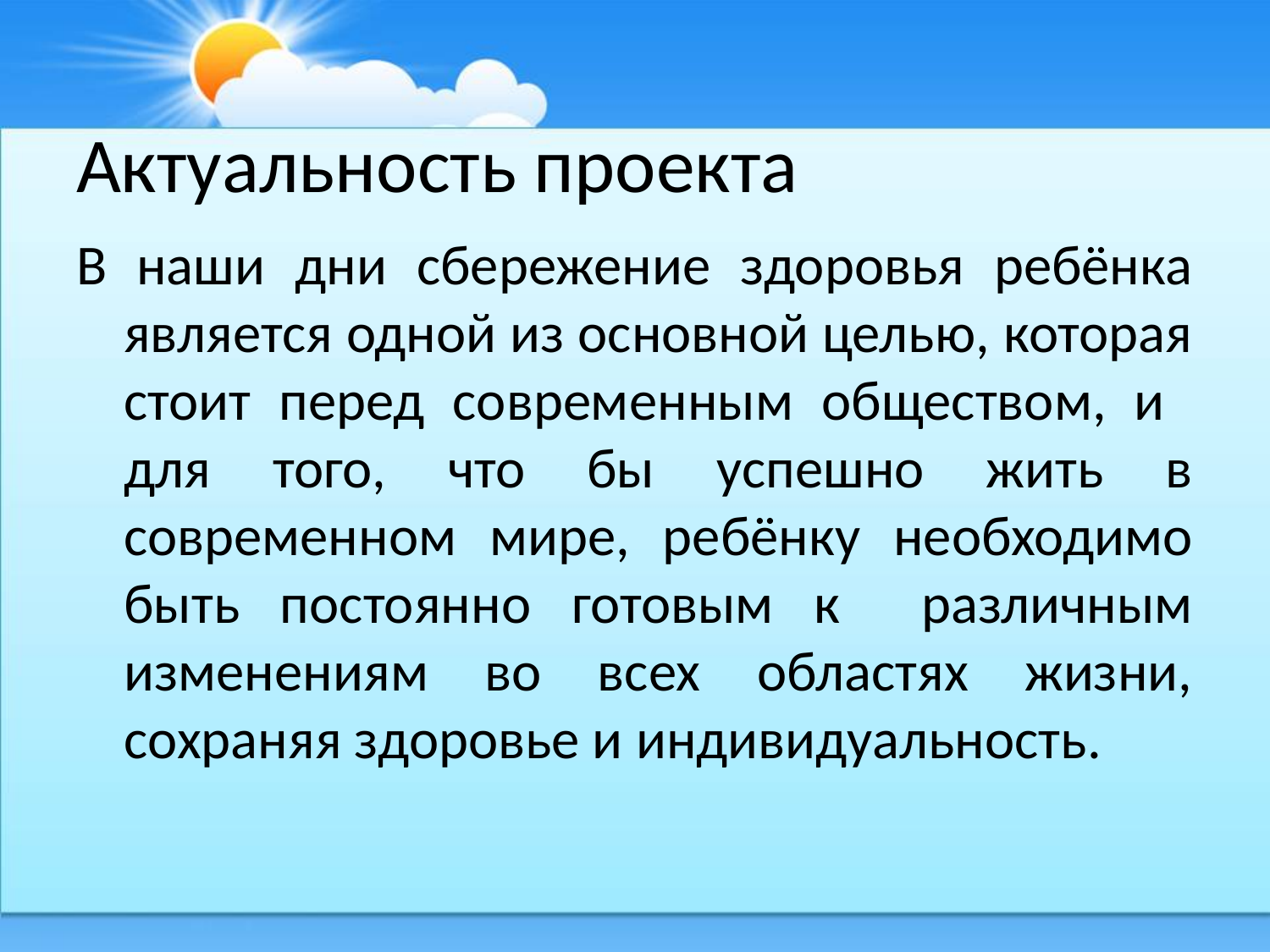

# Актуальность проекта
В наши дни сбережение здоровья ребёнка является одной из основной целью, которая стоит перед современным обществом, и  для того, что бы успешно жить в современном мире, ребёнку необходимо быть постоянно готовым к  различным изменениям во всех областях жизни, сохраняя здоровье и индивидуальность.